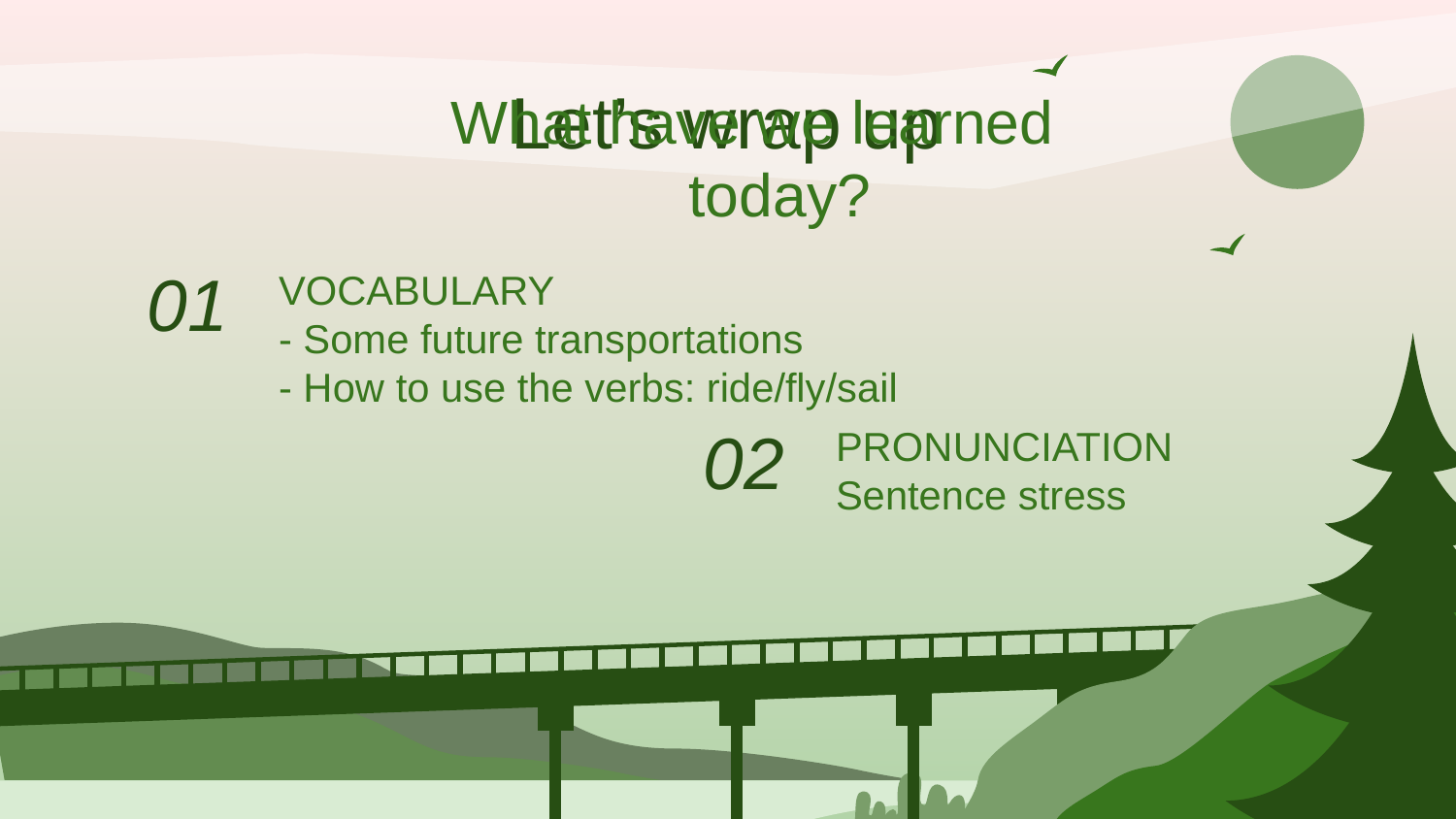

Let’s wrap up
What have we learned today?

# 01

VOCABULARY
- Some future transportations
- How to use the verbs: ride/fly/sail

02
PRONUNCIATION
Sentence stress